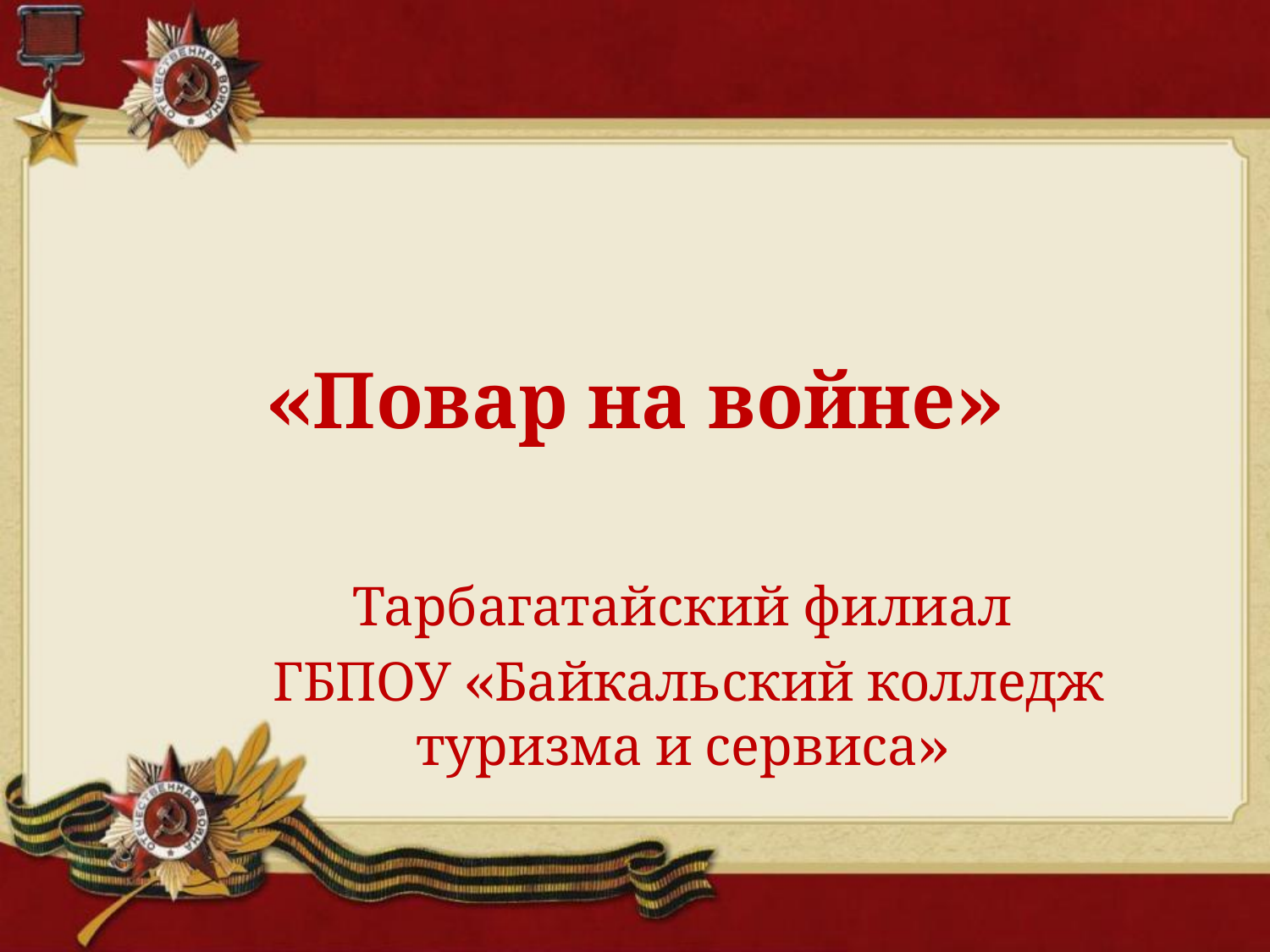

# «Повар на войне»
Тарбагатайский филиал
 ГБПОУ «Байкальский колледж туризма и сервиса»